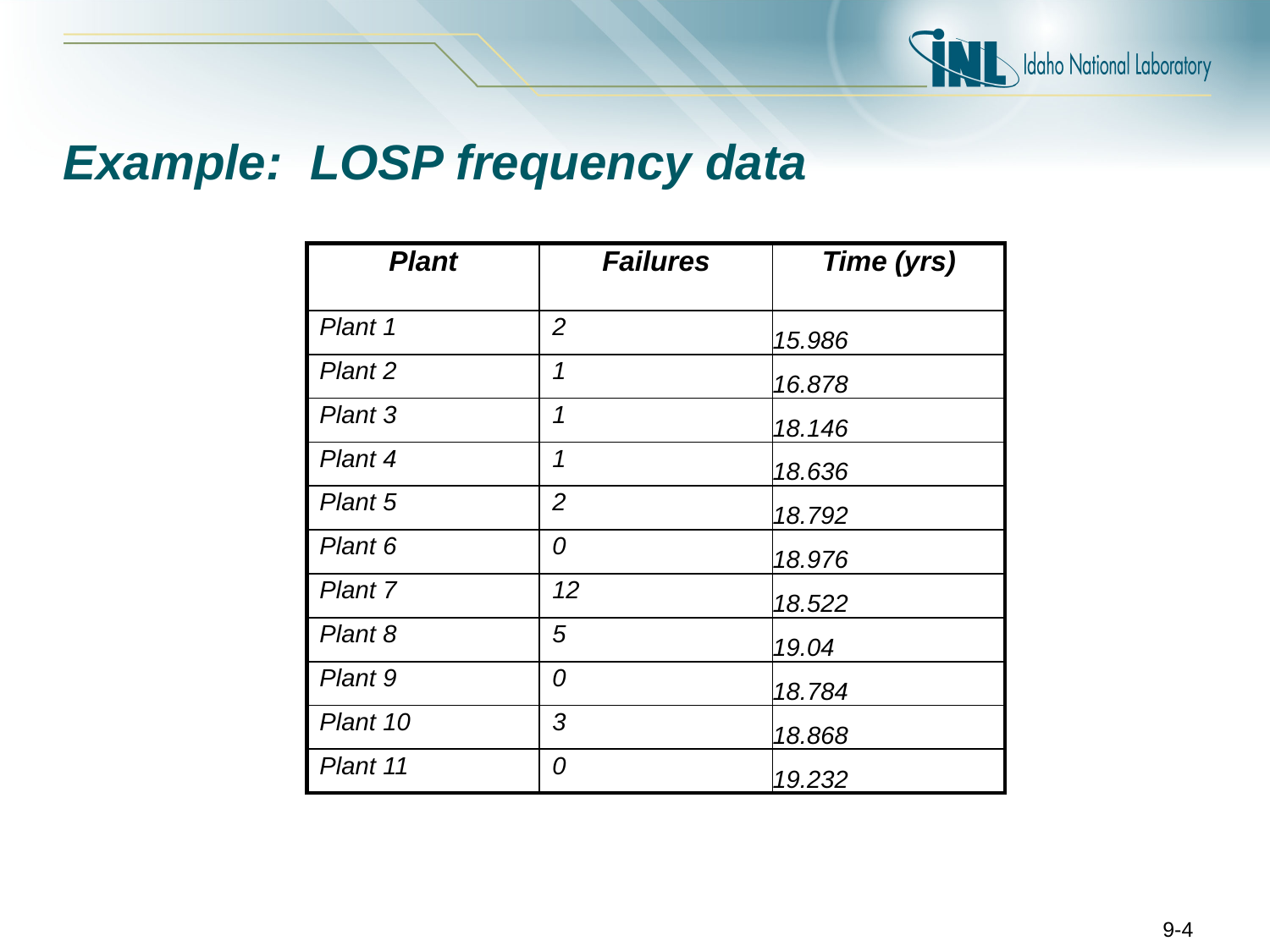

# Example:  LOSP frequency data
| Plant | Failures | Time (yrs) |
| --- | --- | --- |
| Plant 1 | 2 | 15.986 |
| Plant 2 | 1 | 16.878 |
| Plant 3 | 1 | 18.146 |
| Plant 4 | 1 | 18.636 |
| Plant 5 | 2 | 18.792 |
| Plant 6 | 0 | 18.976 |
| Plant 7 | 12 | 18.522 |
| Plant 8 | 5 | 19.04 |
| Plant 9 | 0 | 18.784 |
| Plant 10 | 3 | 18.868 |
| Plant 11 | 0 | 19.232 |
9-4